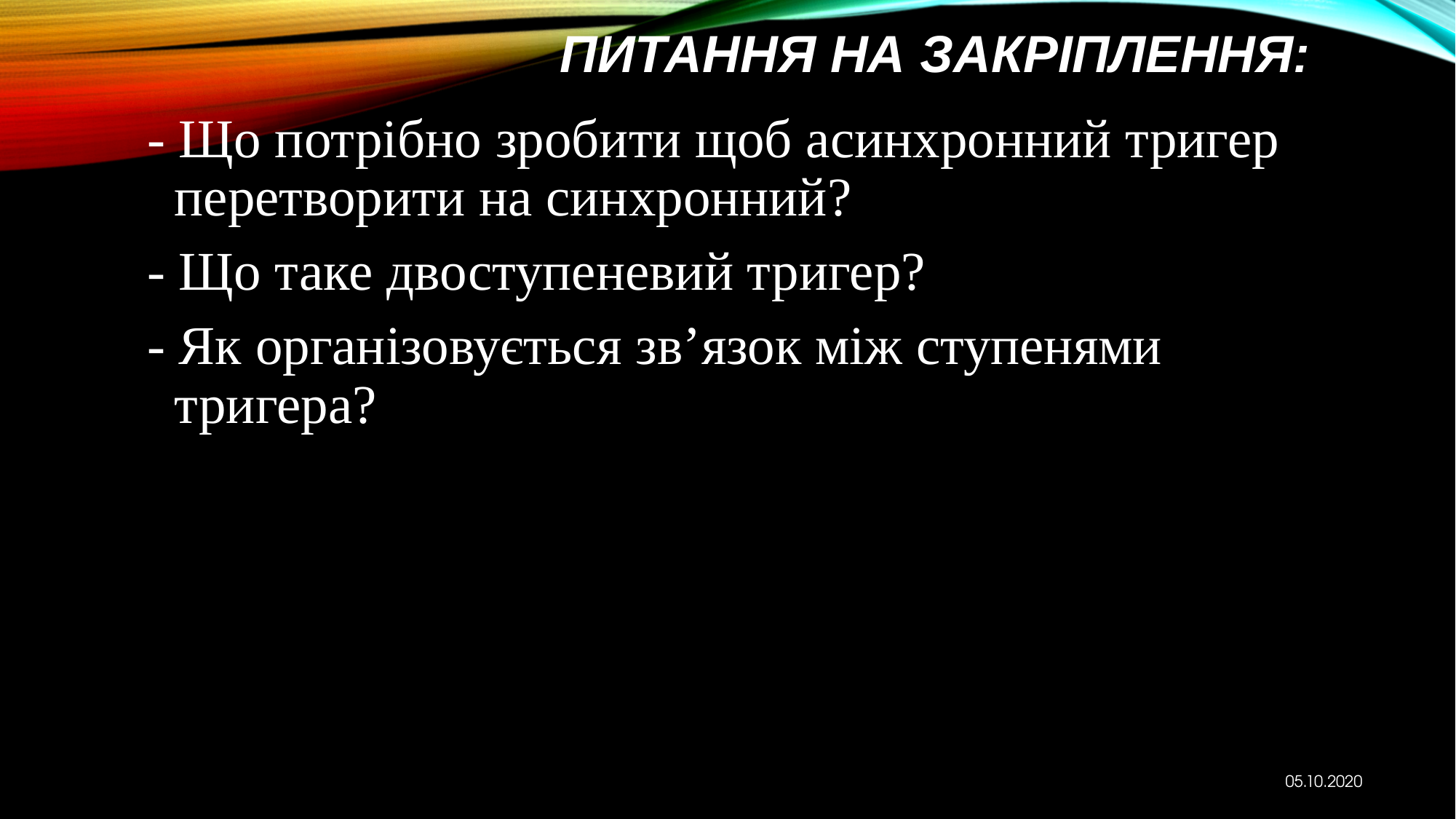

# Питання на закріплення:
- Що потрібно зробити щоб асинхронний тригер перетворити на синхронний?
- Що таке двоступеневий тригер?
- Як організовується зв’язок між ступенями тригера?

05.10.2020